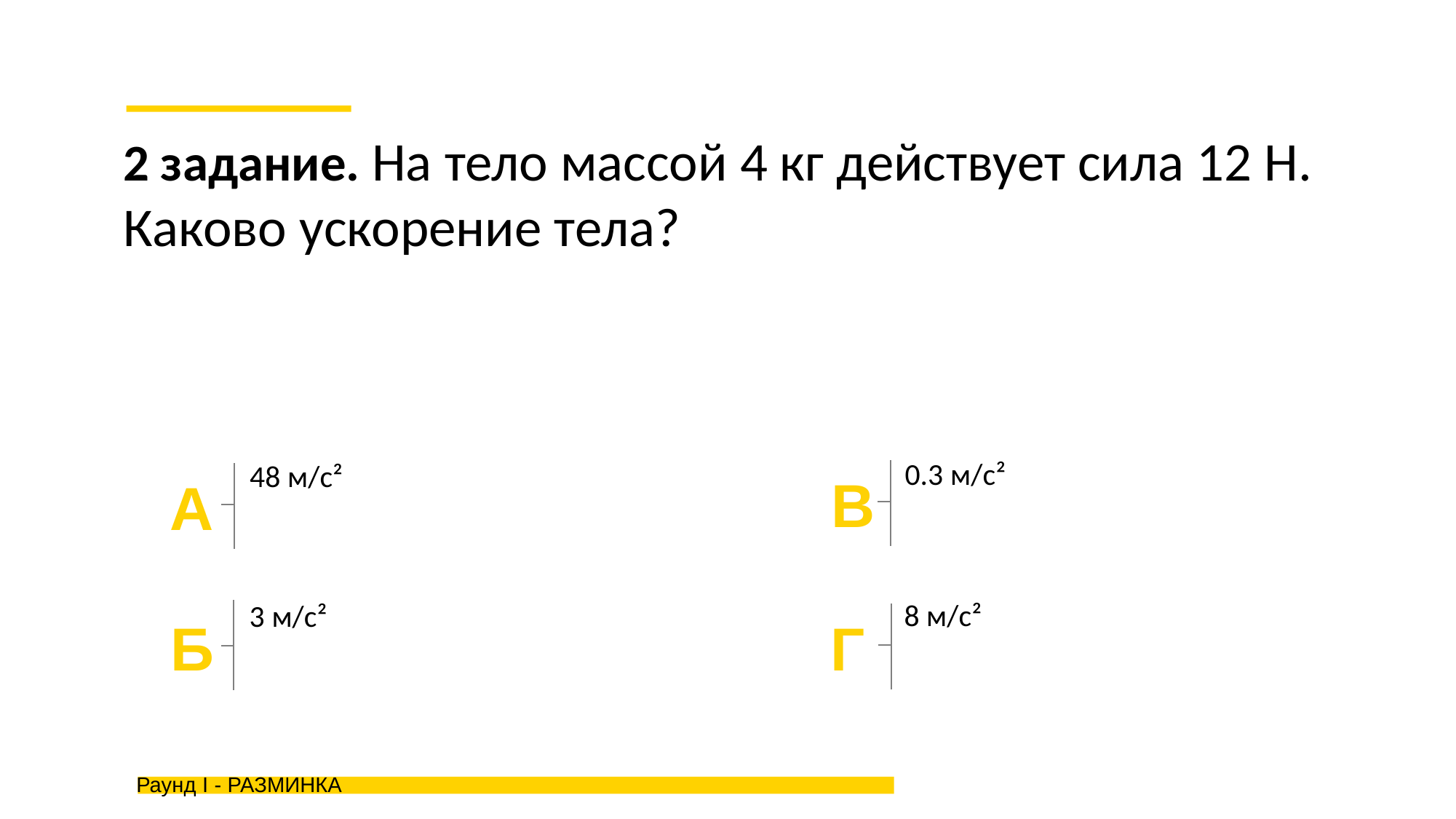

2 задание. На тело массой 4 кг действует сила 12 Н. Каково ускорение тела?
0.3 м/с²
48 м/с²
В
А
8 м/с²

3 м/с²
Г
Б
9
Раунд I - РАЗМИНКА